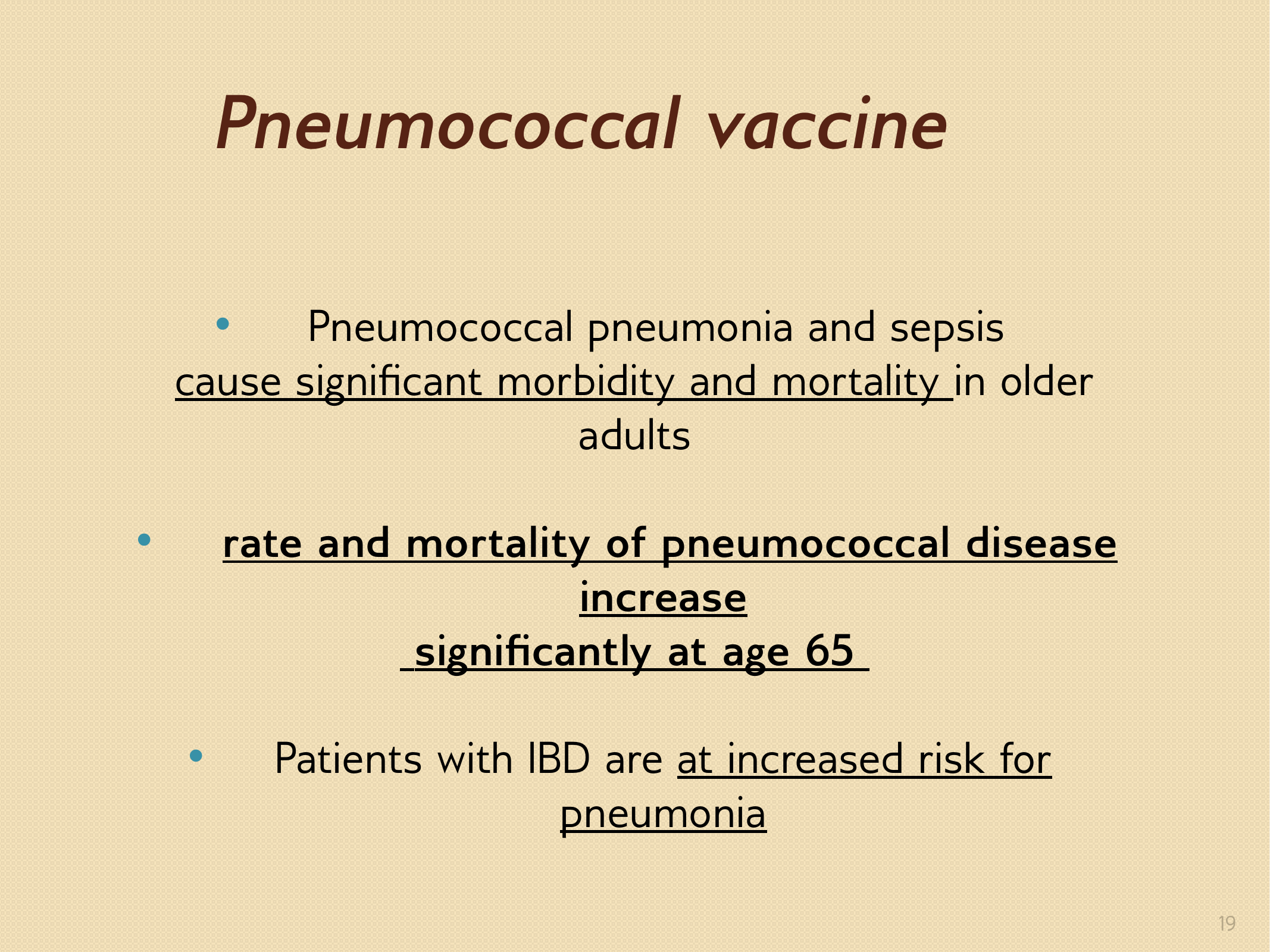

# Pneumococcal vaccine
Pneumococcal pneumonia and sepsis
cause significant morbidity and mortality in older adults

 rate and mortality of pneumococcal disease increase
 significantly at age 65

Patients with IBD are at increased risk for pneumonia

19